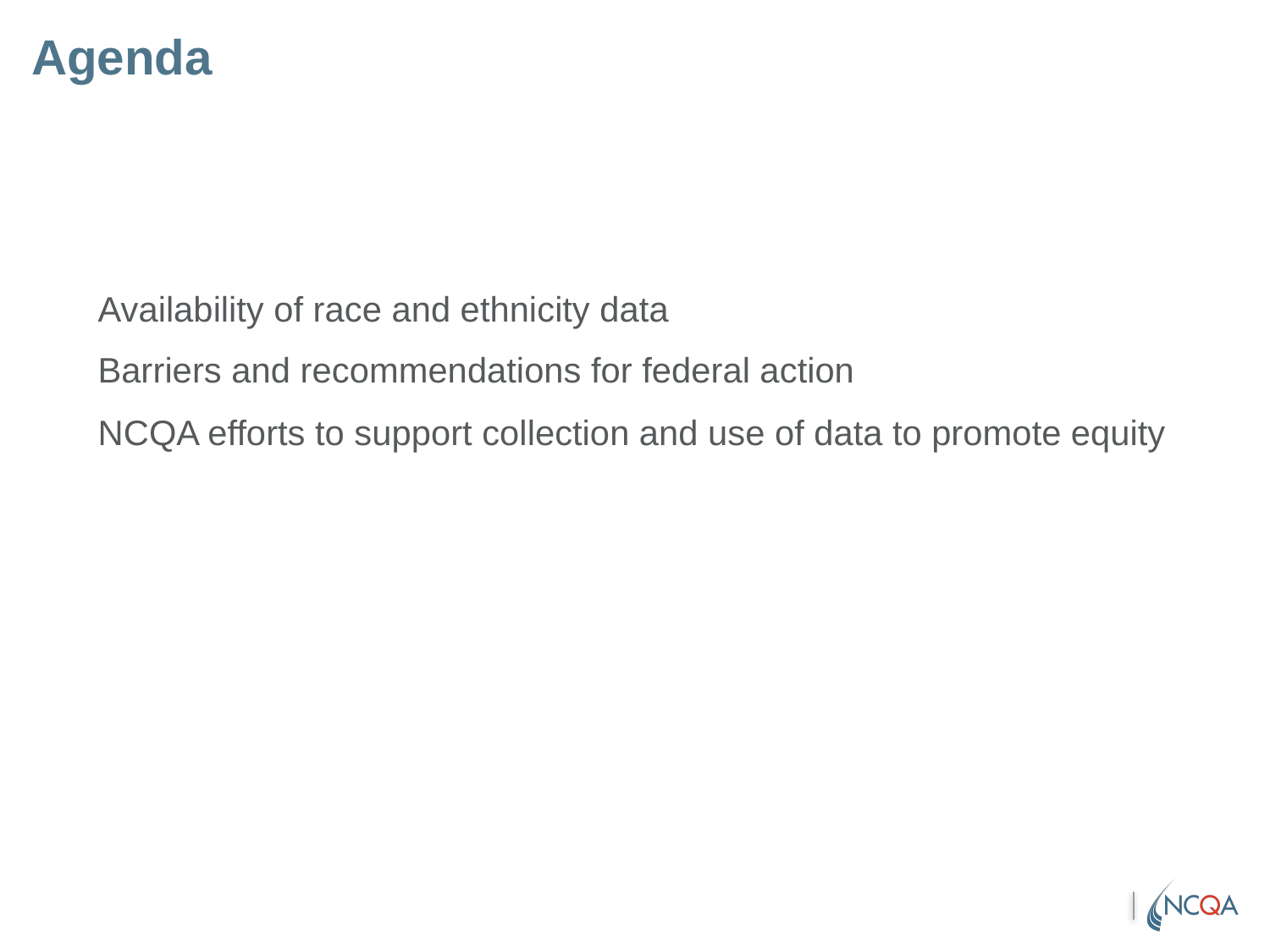

# Agenda

Availability of race and ethnicity data
Barriers and recommendations for federal action
NCQA efforts to support collection and use of data to promote equity